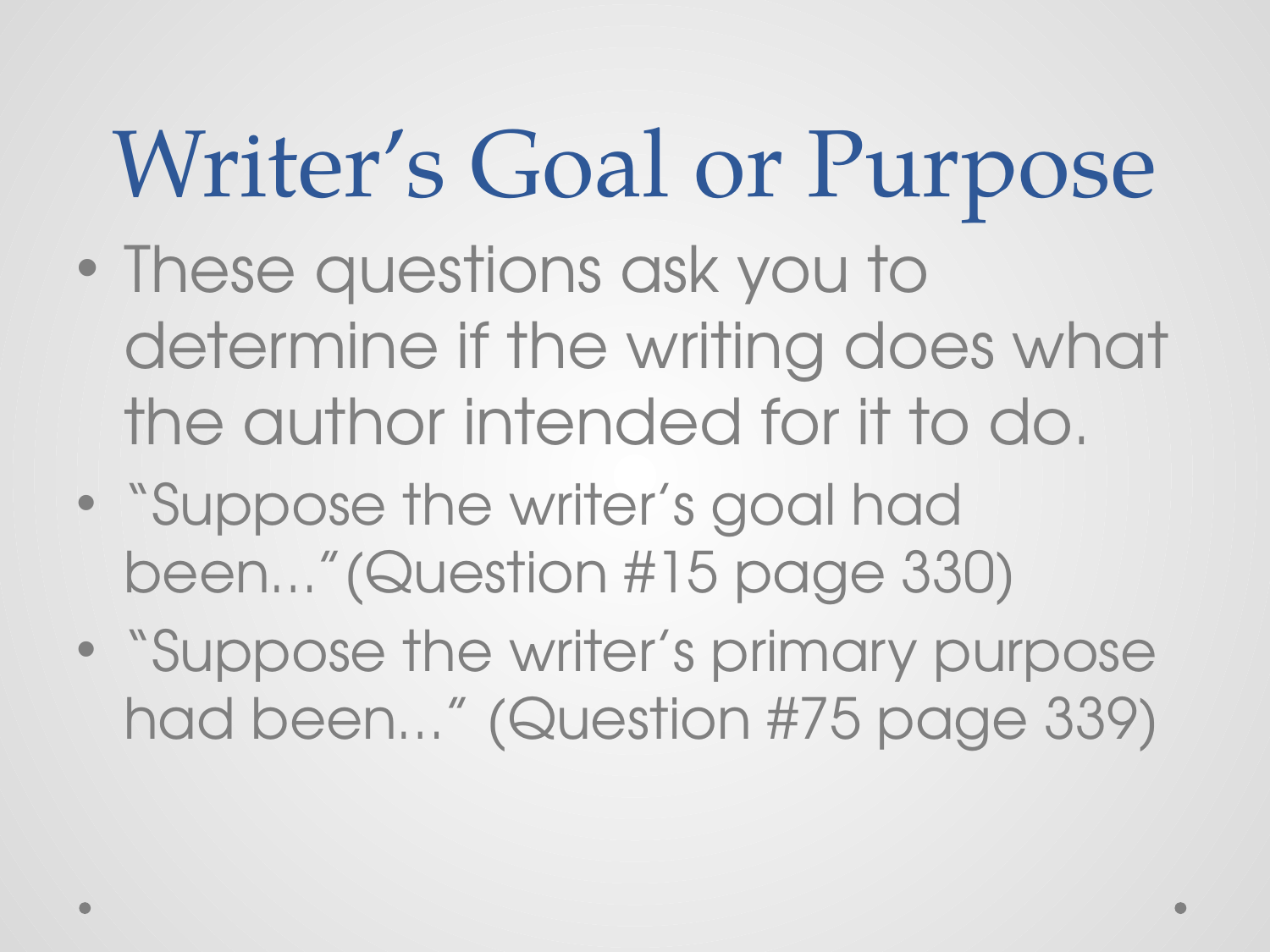

# Writer’s Goal or Purpose
These questions ask you to determine if the writing does what the author intended for it to do.
“Suppose the writer’s goal had been…”(Question #15 page 330)
“Suppose the writer’s primary purpose had been…” (Question #75 page 339)